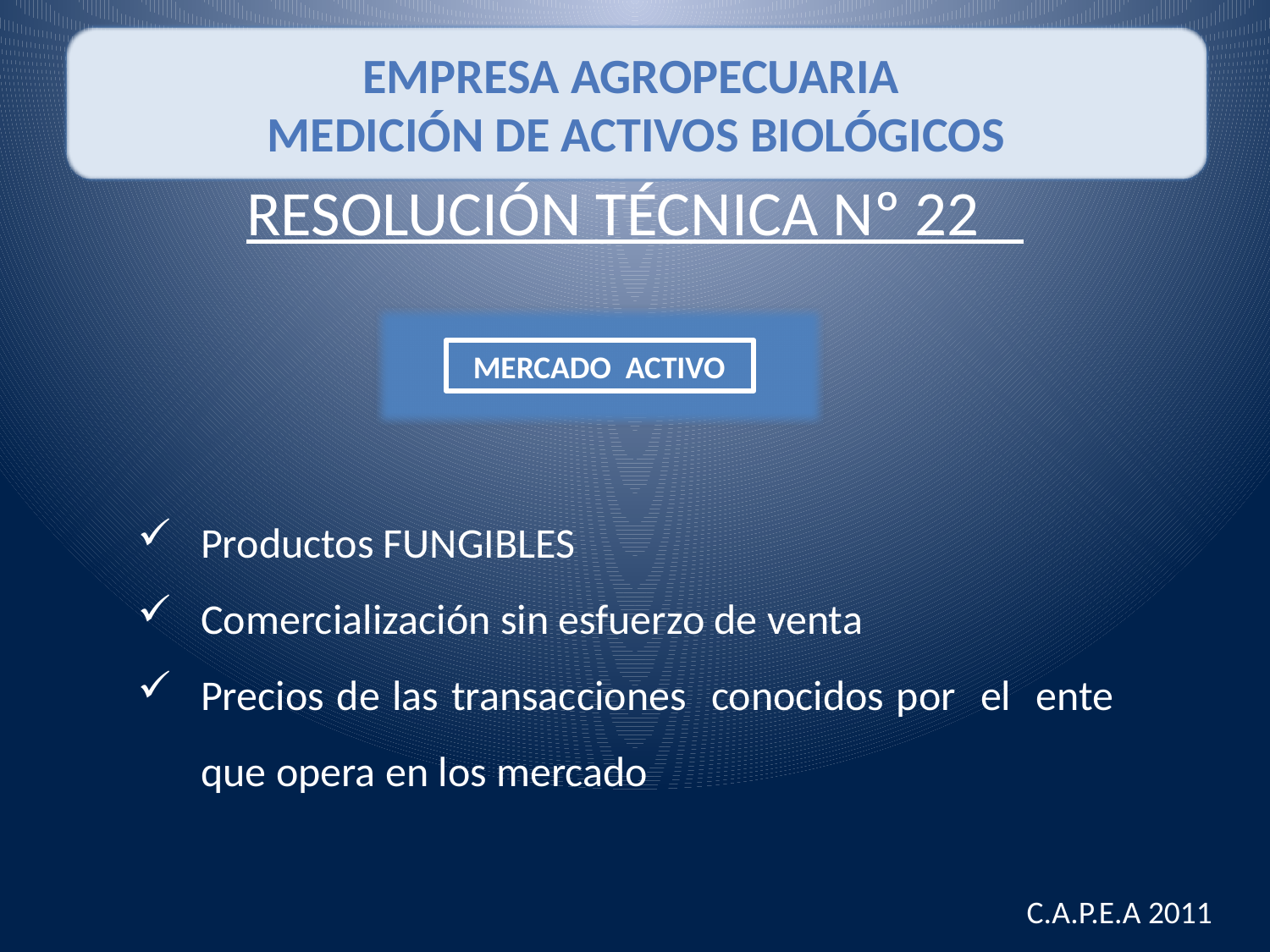

Empresa Agropecuaria
Medición de Activos Biológicos
RESOLUCIÓN TÉCNICA Nº 22

  MERCADO  ACTIVO

Productos FUNGIBLES
Comercialización sin esfuerzo de venta
Precios de las transacciones  conocidos por  el  ente que opera en los mercado

C.A.P.E.A 2011